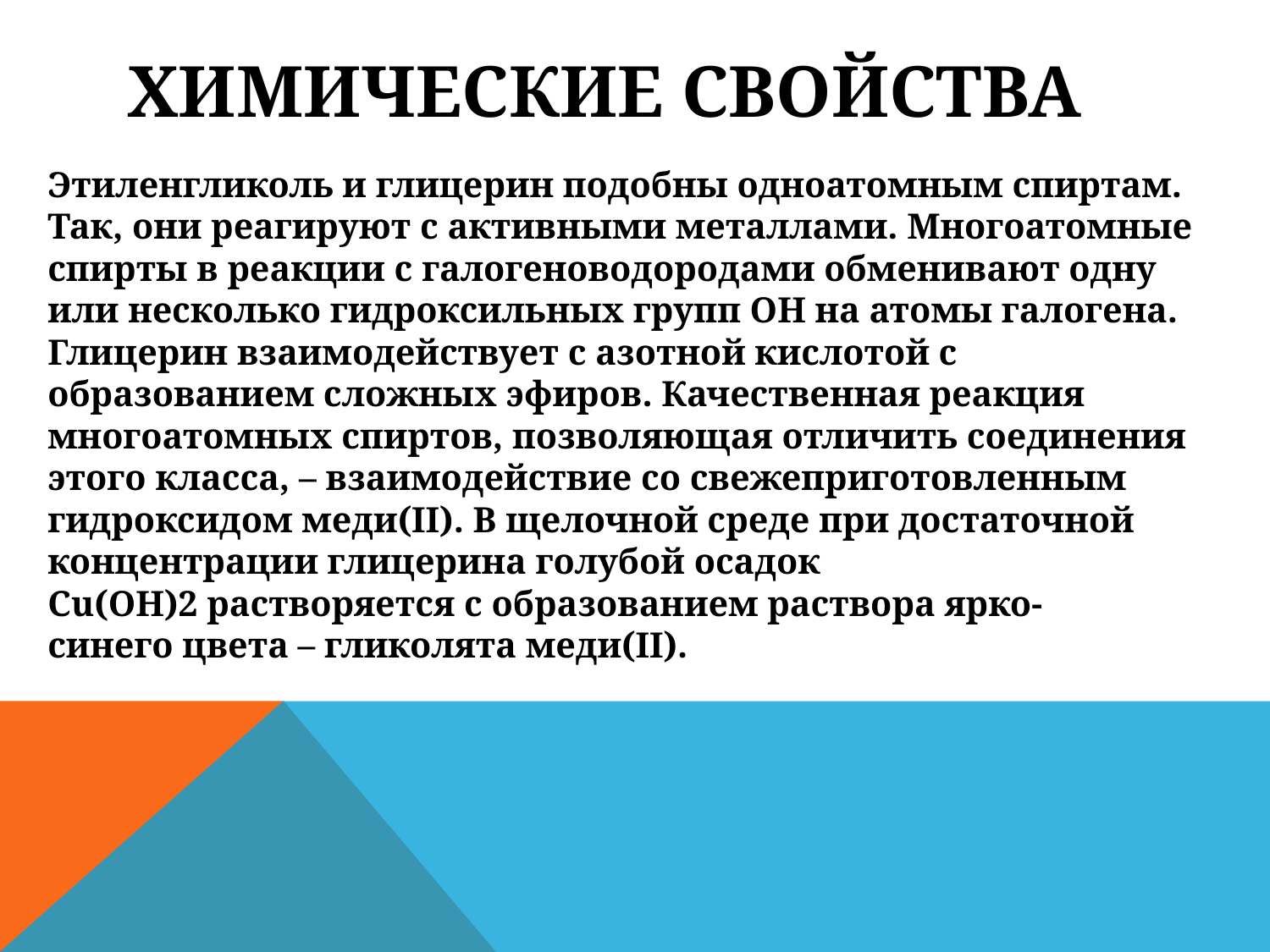

# Химические свойства
Этиленгликоль и глицерин подобны одноатомным спиртам. Так, они реагируют с активными металлами. Многоатомные спирты в реакции с галогеноводородами обменивают одну или несколько гидроксильных групп ОН на атомы галогена. Глицерин взаимодействует с азотной кислотой с образованием сложных эфиров. Качественная реакция многоатомных спиртов, позволяющая отличить соединения этого класса, – взаимодействие со свежеприготовленным гидроксидом меди(II). В щелочной среде при достаточной концентрации глицерина голубой осадок Cu(OH)2 растворяется с образованием раствора ярко-синего цвета – гликолята меди(II).